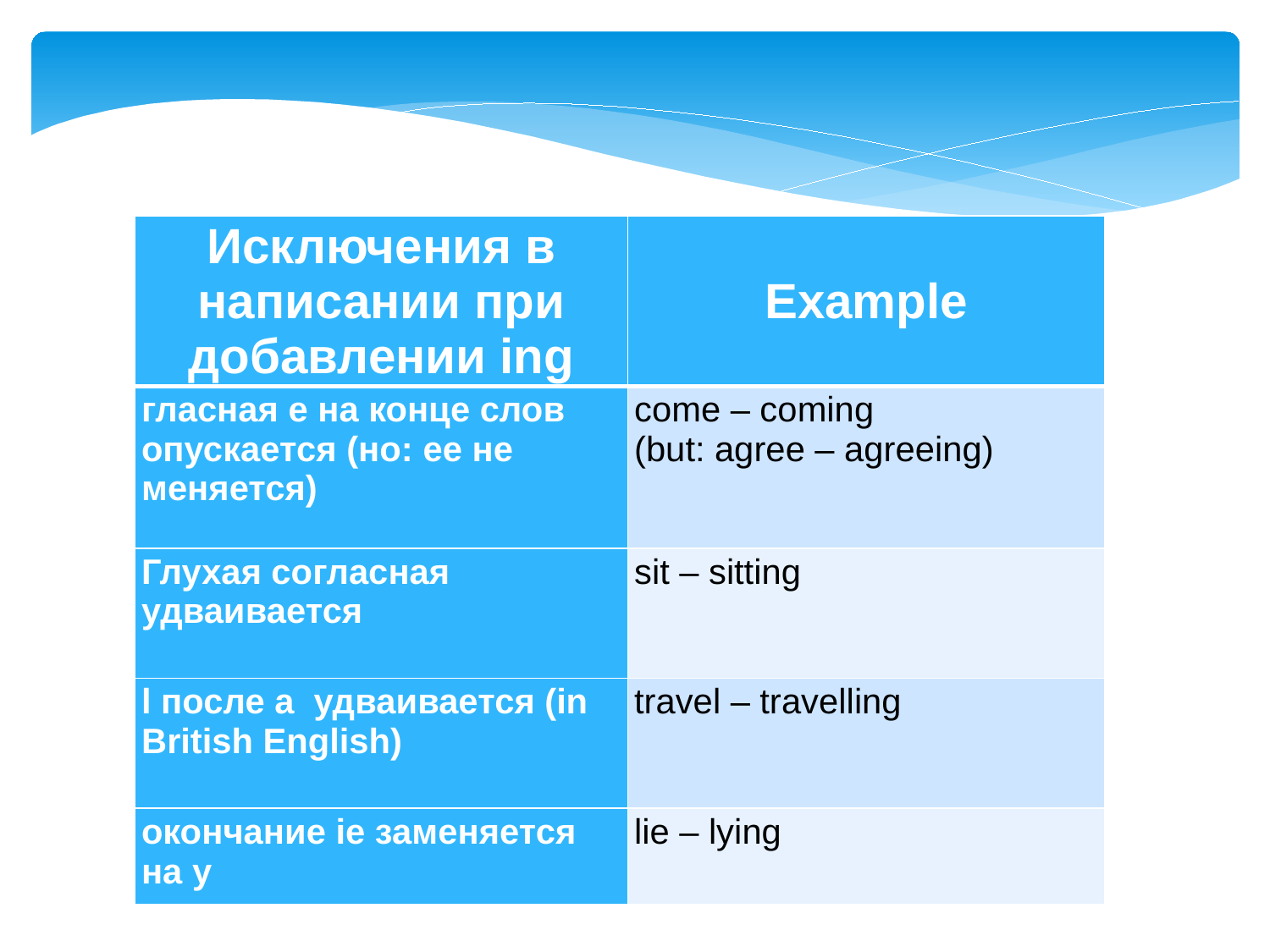

| Исключения в написании при добавлении ing | Example |
| --- | --- |
| гласная e на конце слов опускается (но: ee не меняется) | come – coming (but: agree – agreeing) |
| Глухая согласная удваивается | sit – sitting |
| l после a удваивается (in British English) | travel – travelling |
| окончание ie заменяется на y | lie – lying |